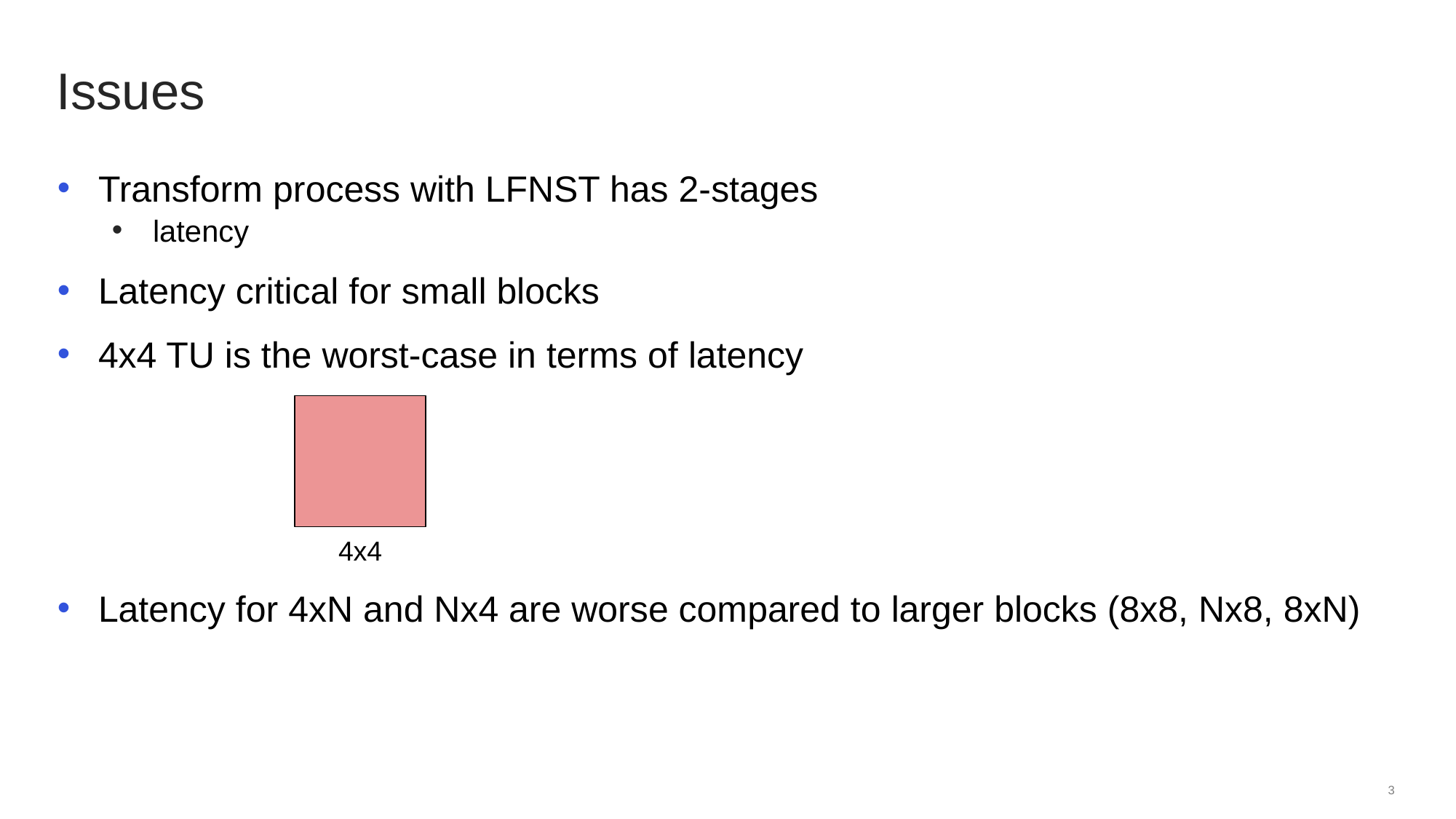

# Issues
Transform process with LFNST has 2-stages
latency
Latency critical for small blocks
4x4 TU is the worst-case in terms of latency

Latency for 4xN and Nx4 are worse compared to larger blocks (8x8, Nx8, 8xN)

4x4